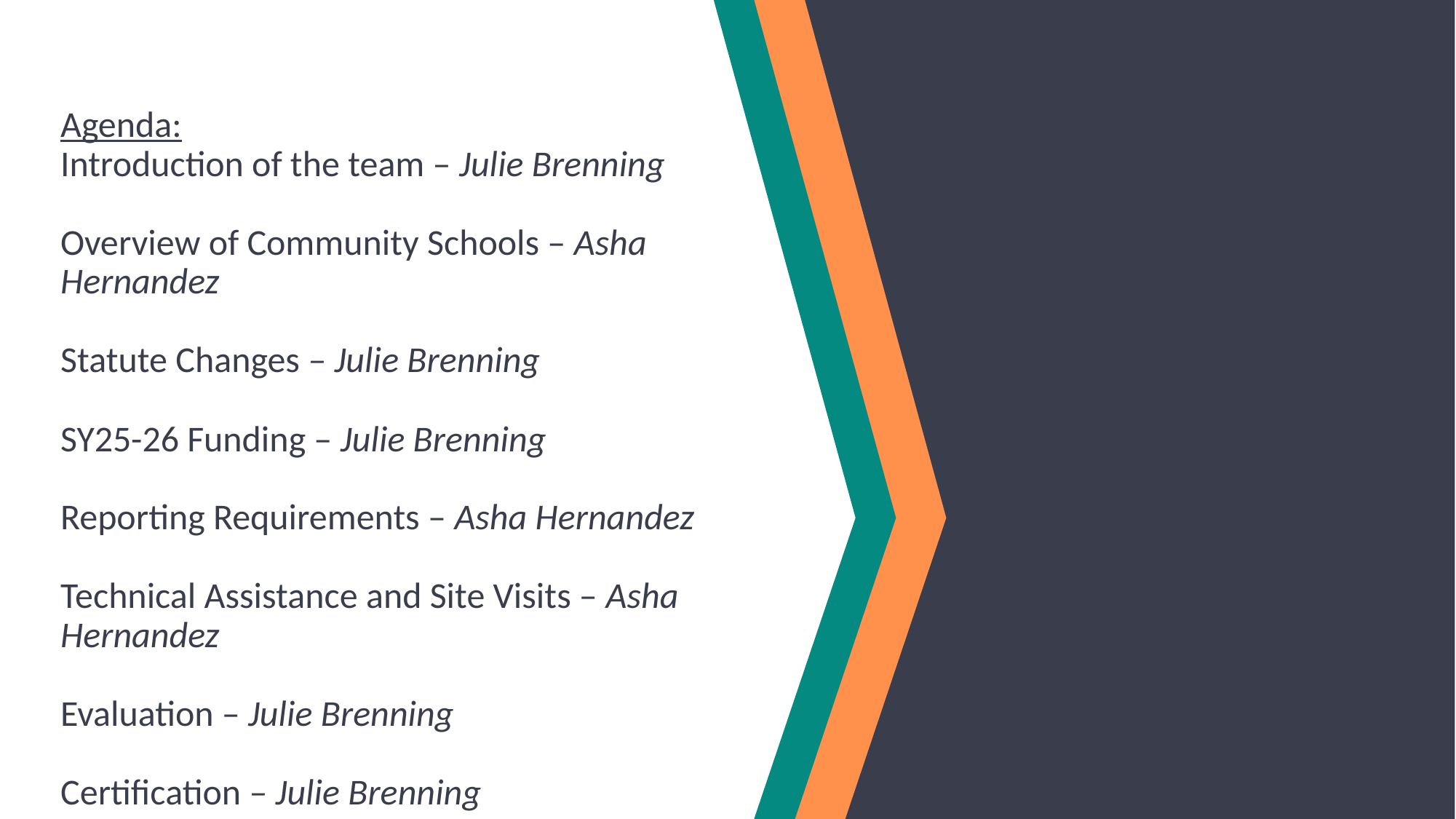

# Agenda: Introduction of the team – Julie Brenning Overview of Community Schools – Asha Hernandez Statute Changes – Julie Brenning SY25-26 Funding – Julie Brenning Reporting Requirements – Asha Hernandez Technical Assistance and Site Visits – Asha Hernandez Evaluation – Julie Brenning Certification – Julie Brenning
2